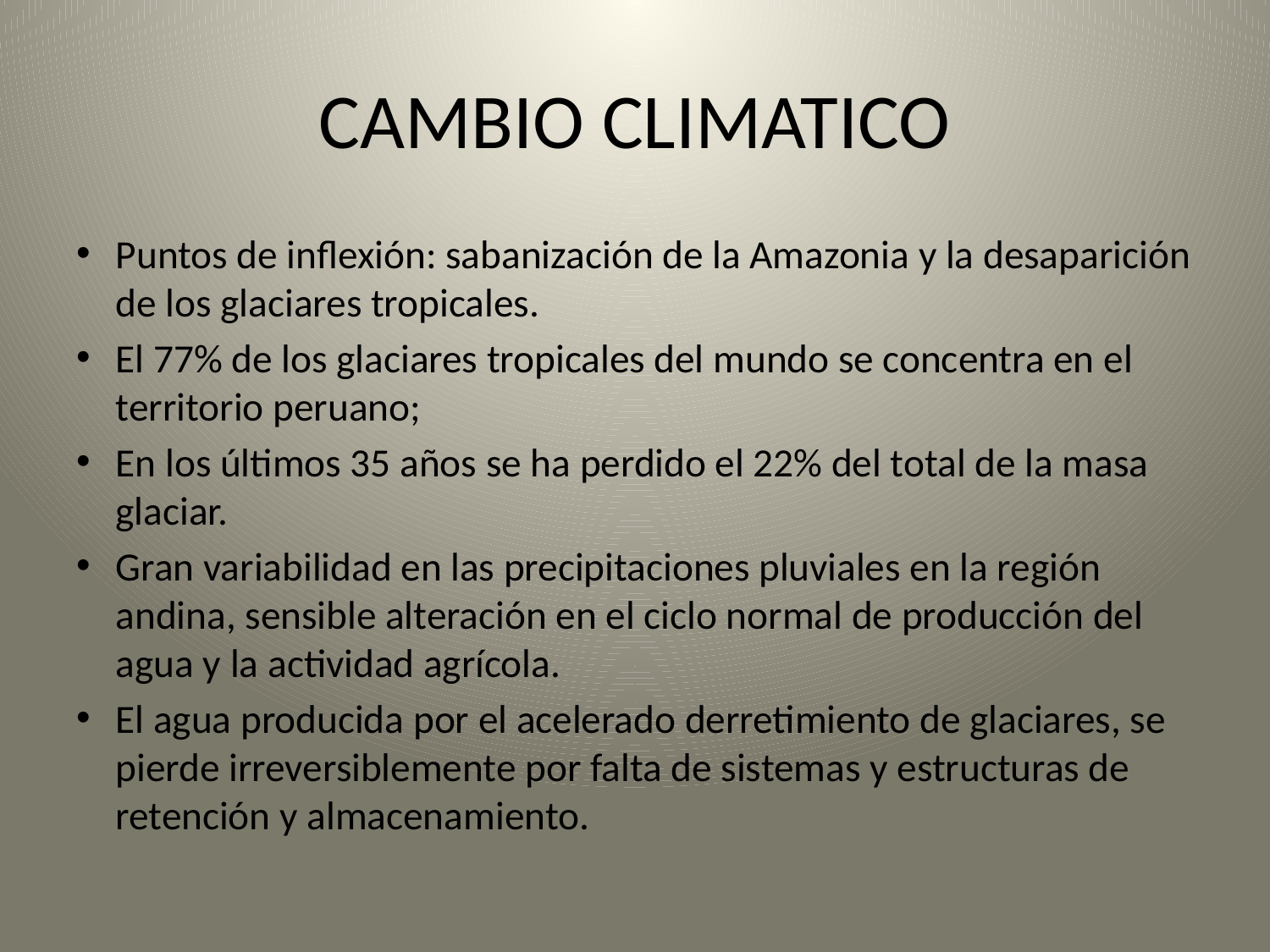

# CAMBIO CLIMATICO
Puntos de inflexión: sabanización de la Amazonia y la desaparición de los glaciares tropicales.
El 77% de los glaciares tropicales del mundo se concentra en el territorio peruano;
En los últimos 35 años se ha perdido el 22% del total de la masa glaciar.
Gran variabilidad en las precipitaciones pluviales en la región andina, sensible alteración en el ciclo normal de producción del agua y la actividad agrícola.
El agua producida por el acelerado derretimiento de glaciares, se pierde irreversiblemente por falta de sistemas y estructuras de retención y almacenamiento.